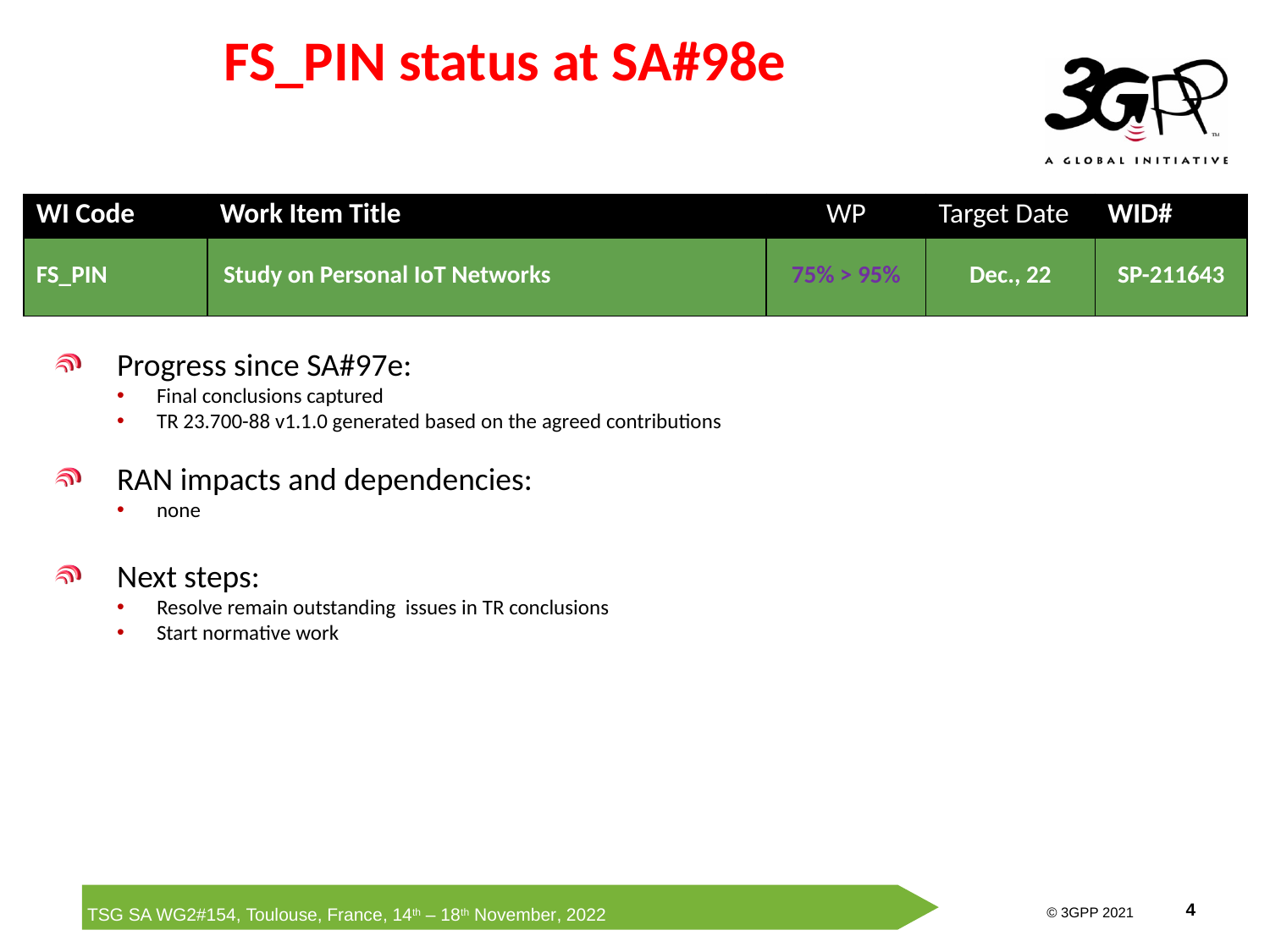

# FS_PIN status at SA#98e
| WI Code | Work Item Title | WP | Target Date | WID# |
| --- | --- | --- | --- | --- |
| FS\_PIN | Study on Personal IoT Networks | 75% > 95% | Dec., 22 | SP-211643 |
Progress since SA#97e:
Final conclusions captured
TR 23.700-88 v1.1.0 generated based on the agreed contributions

RAN impacts and dependencies:
none

Next steps:
Resolve remain outstanding  issues in TR conclusions
Start normative work